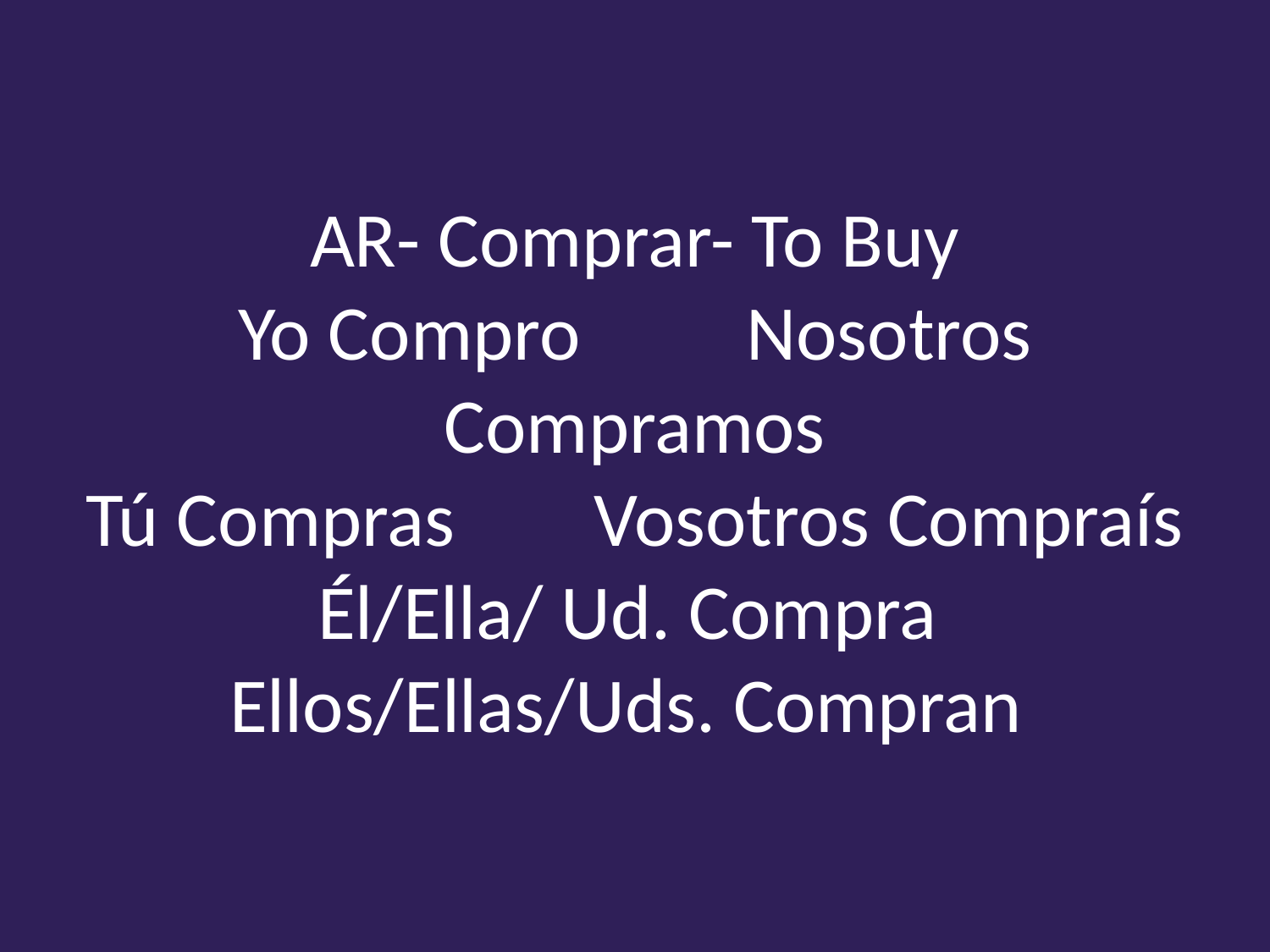

# AR- Comprar- To Buy Yo Compro		Nosotros Compramos Tú Compras		Vosotros Compraís Él/Ella/ Ud. Compra Ellos/Ellas/Uds. Compran